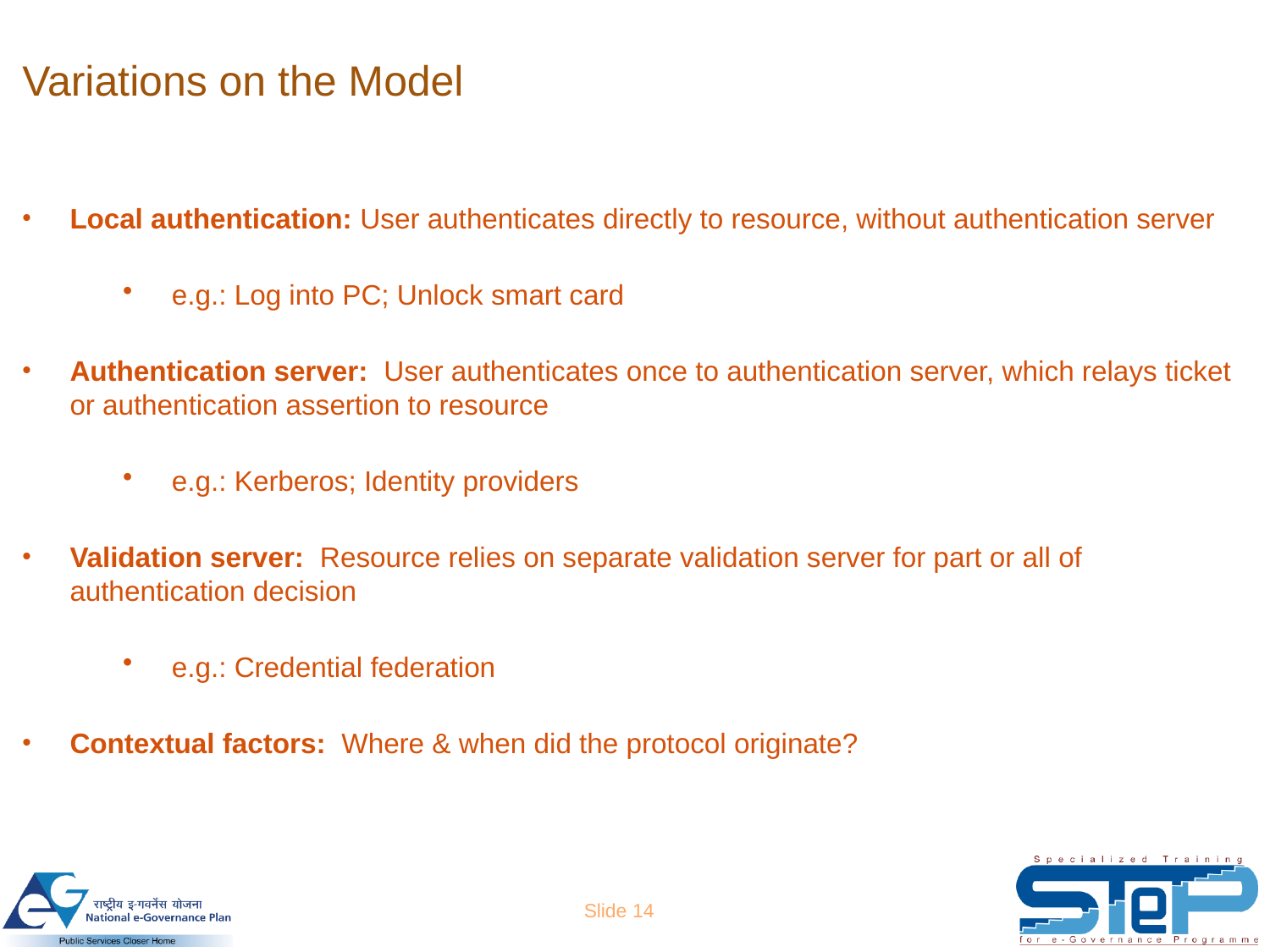

# Variations on the Model
Local authentication: User authenticates directly to resource, without authentication server
e.g.: Log into PC; Unlock smart card
Authentication server:  User authenticates once to authentication server, which relays ticket or authentication assertion to resource
e.g.: Kerberos; Identity providers
Validation server:  Resource relies on separate validation server for part or all of authentication decision
e.g.: Credential federation
Contextual factors:  Where & when did the protocol originate?